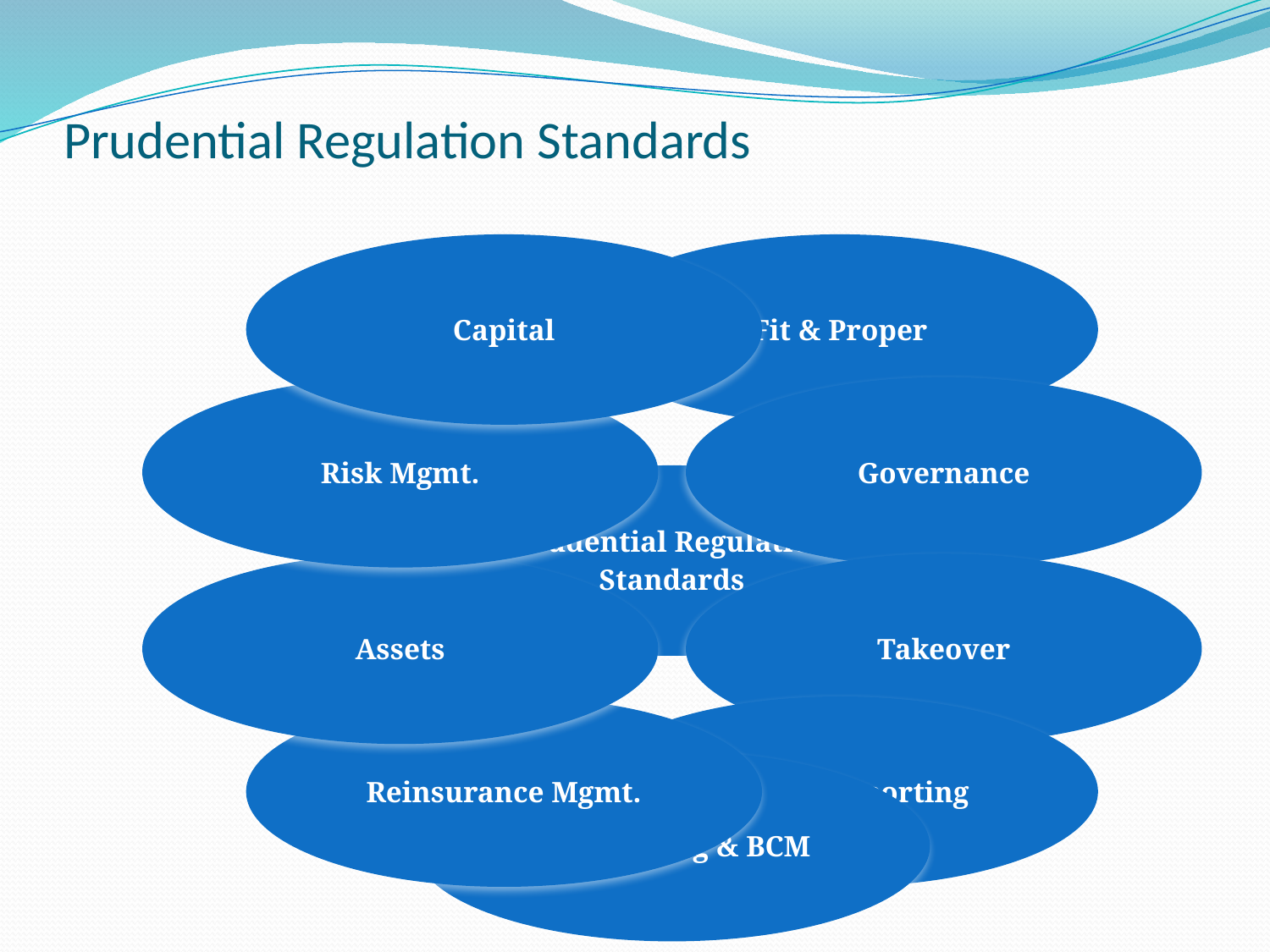

# Prudential Regulation Standards
Prudential Regulation Standards
Fit & Proper
Governance
Takeover
Audit & Reporting
Outsourcing & BCM
Reinsurance Mgmt.
Assets
Risk Mgmt.
Capital